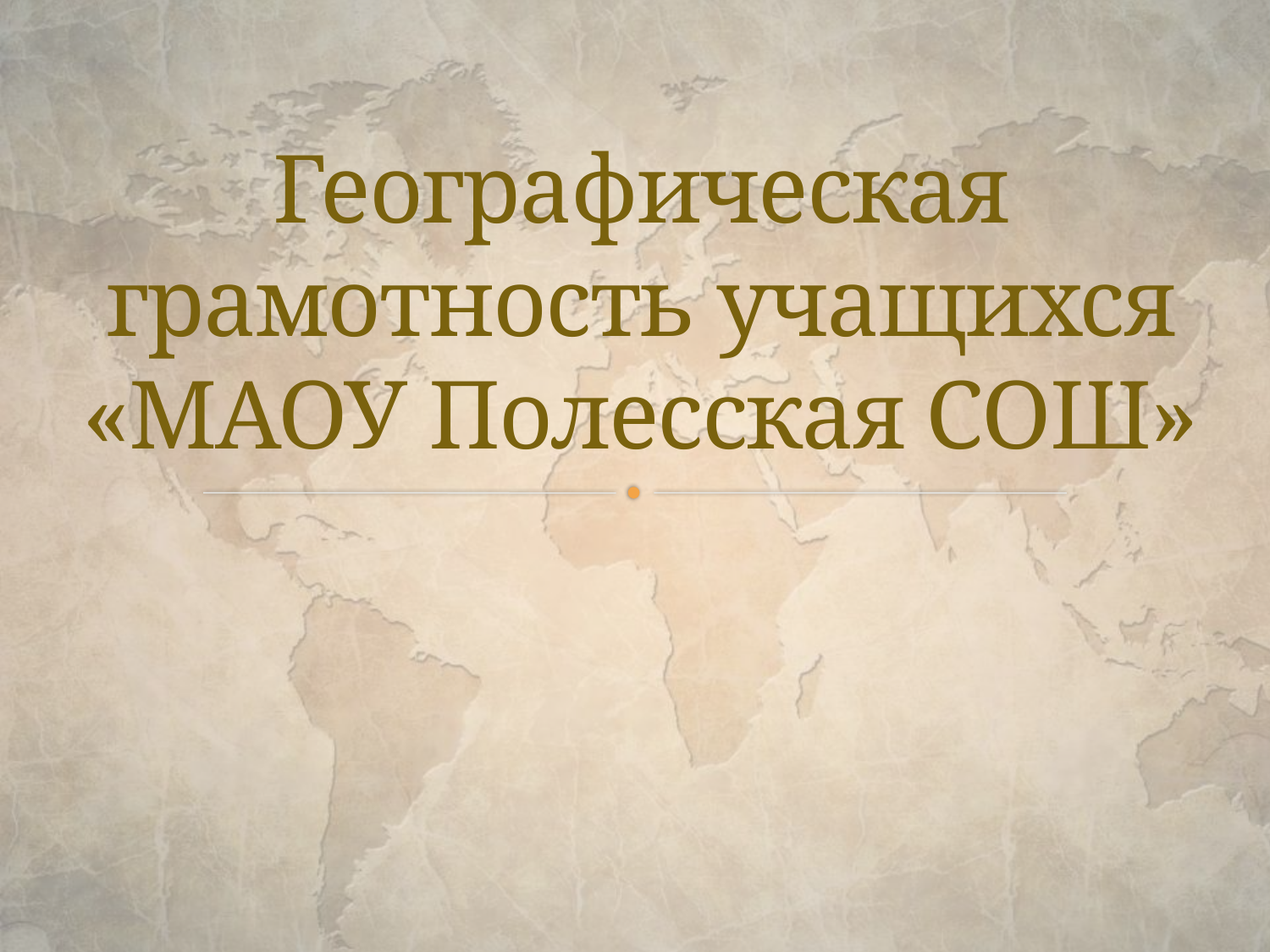

# Географическая грамотность учащихся «МАОУ Полесская СОШ»